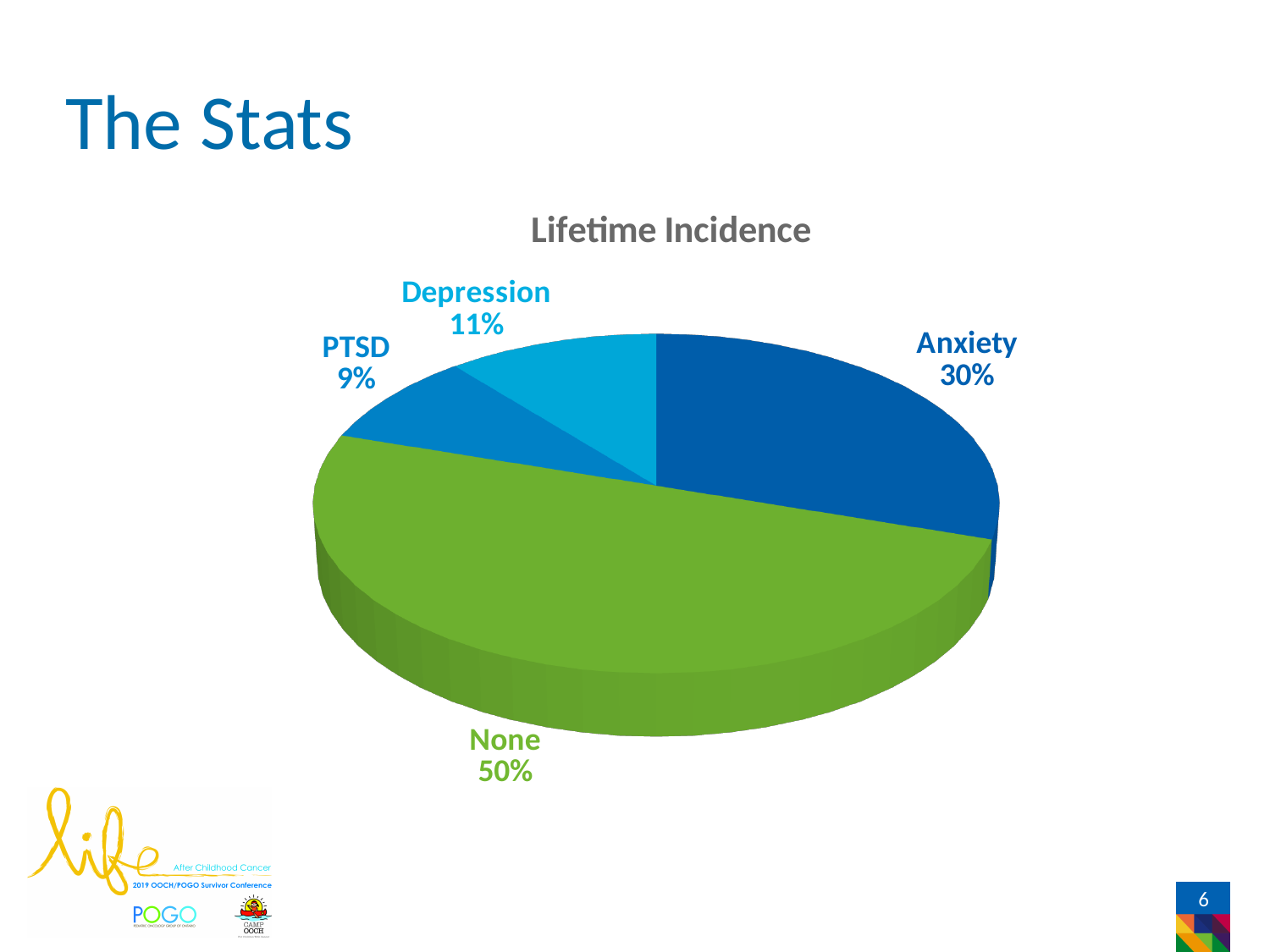

# The Stats

[unsupported chart]

[unsupported chart]

[unsupported chart]